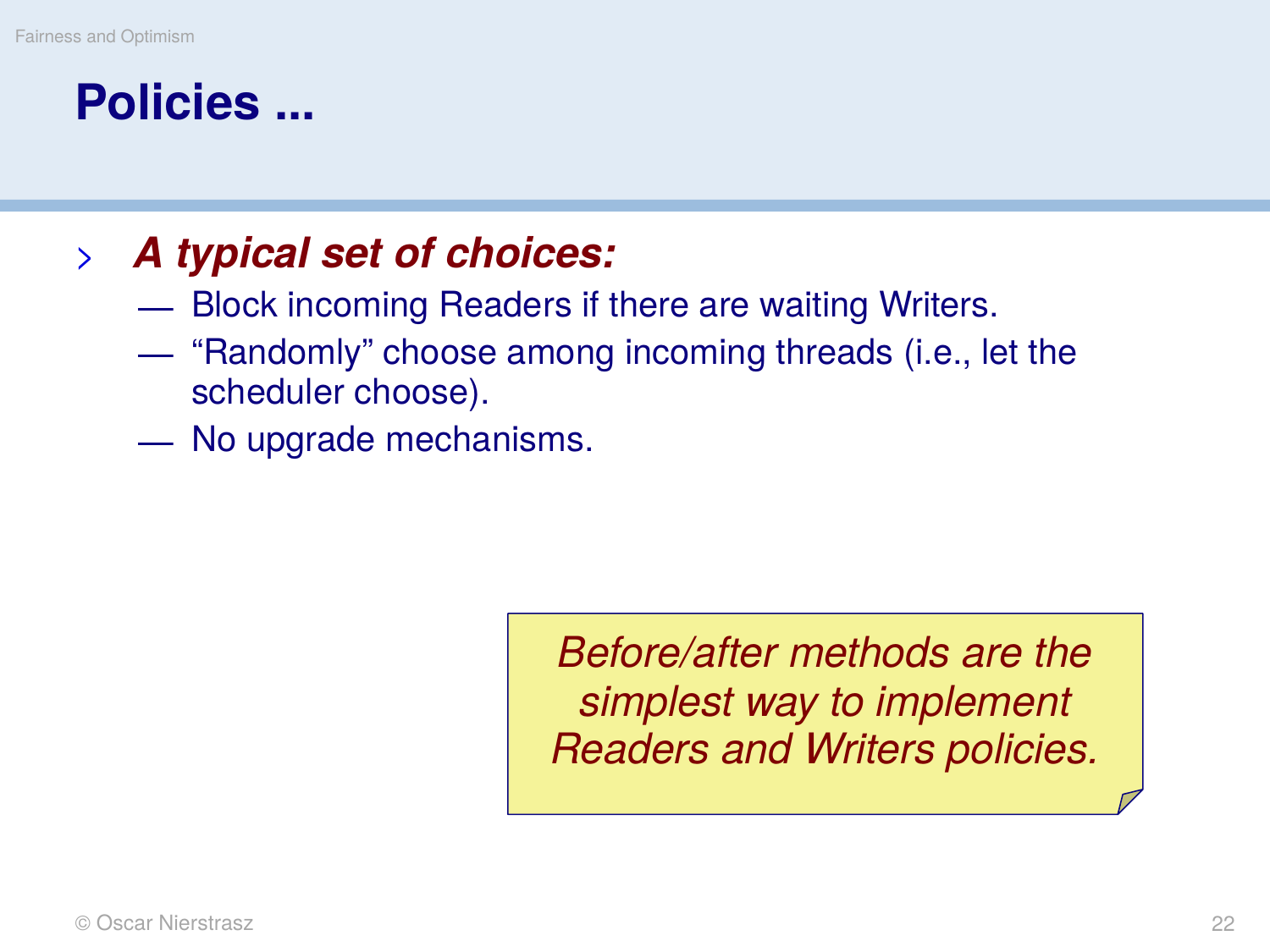

Fairness and Optimism
# Policies ...
A typical set of choices:
Block incoming Readers if there are waiting Writers.
“Randomly” choose among incoming threads (i.e., let the scheduler choose).
No upgrade mechanisms.
Before/after methods are the simplest way to implement Readers and Writers policies.
© Oscar Nierstrasz
22